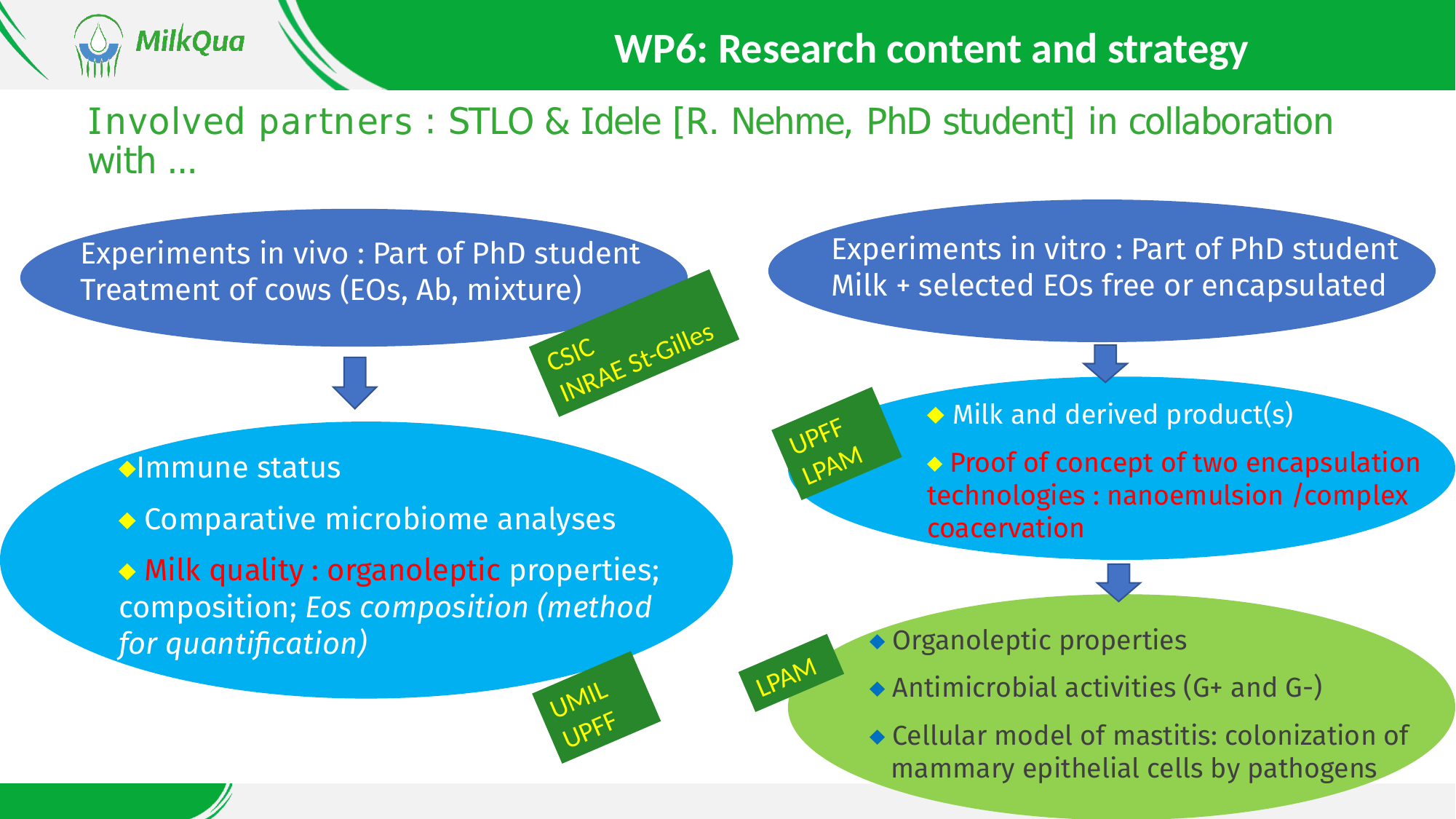

WP6: Research content and strategy
Involved partners : STLO & Idele [R. Nehme, PhD student] in collaboration with …

Experiments in vitro : Part of PhD student
Milk + selected EOs free or encapsulated

Experiments in vivo : Part of PhD student Treatment of cows (EOs, Ab, mixture)
CSIC
INRAE St-Gilles

♦ Milk and derived product(s)
♦ Proof of concept of two encapsulation technologies : nanoemulsion /complex coacervation
UPFF
LPAM

♦Immune status
♦ Comparative microbiome analyses
♦ Milk quality : organoleptic properties; composition; Eos composition (method for quantification)

UMIL
UPFF

♦ Organoleptic properties
♦ Antimicrobial activities (G+ and G-)
♦ Cellular model of mastitis: colonization of mammary epithelial cells by pathogens

LPAM
5